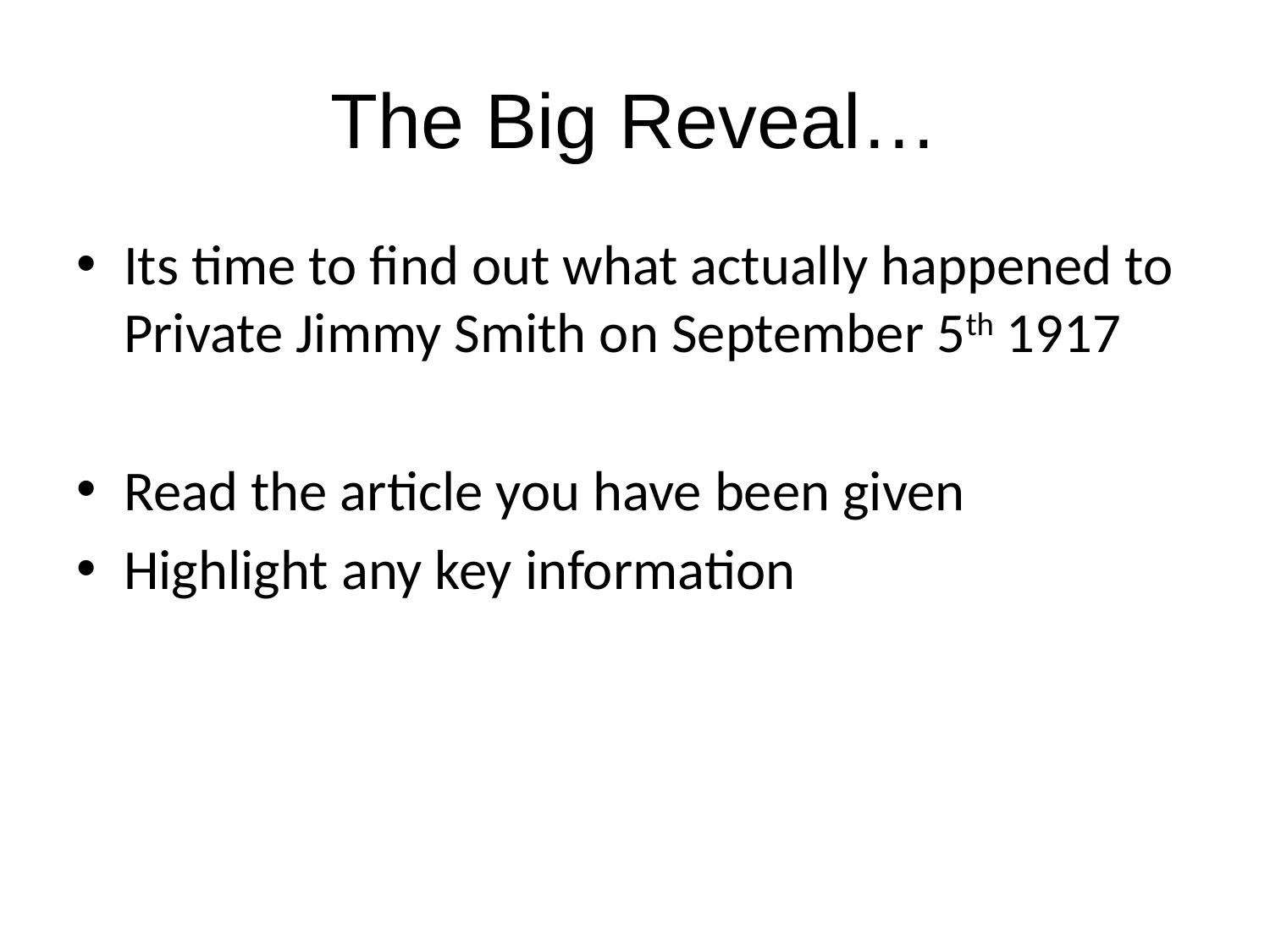

# The Big Reveal…
Its time to find out what actually happened to Private Jimmy Smith on September 5th 1917

Read the article you have been given
Highlight any key information